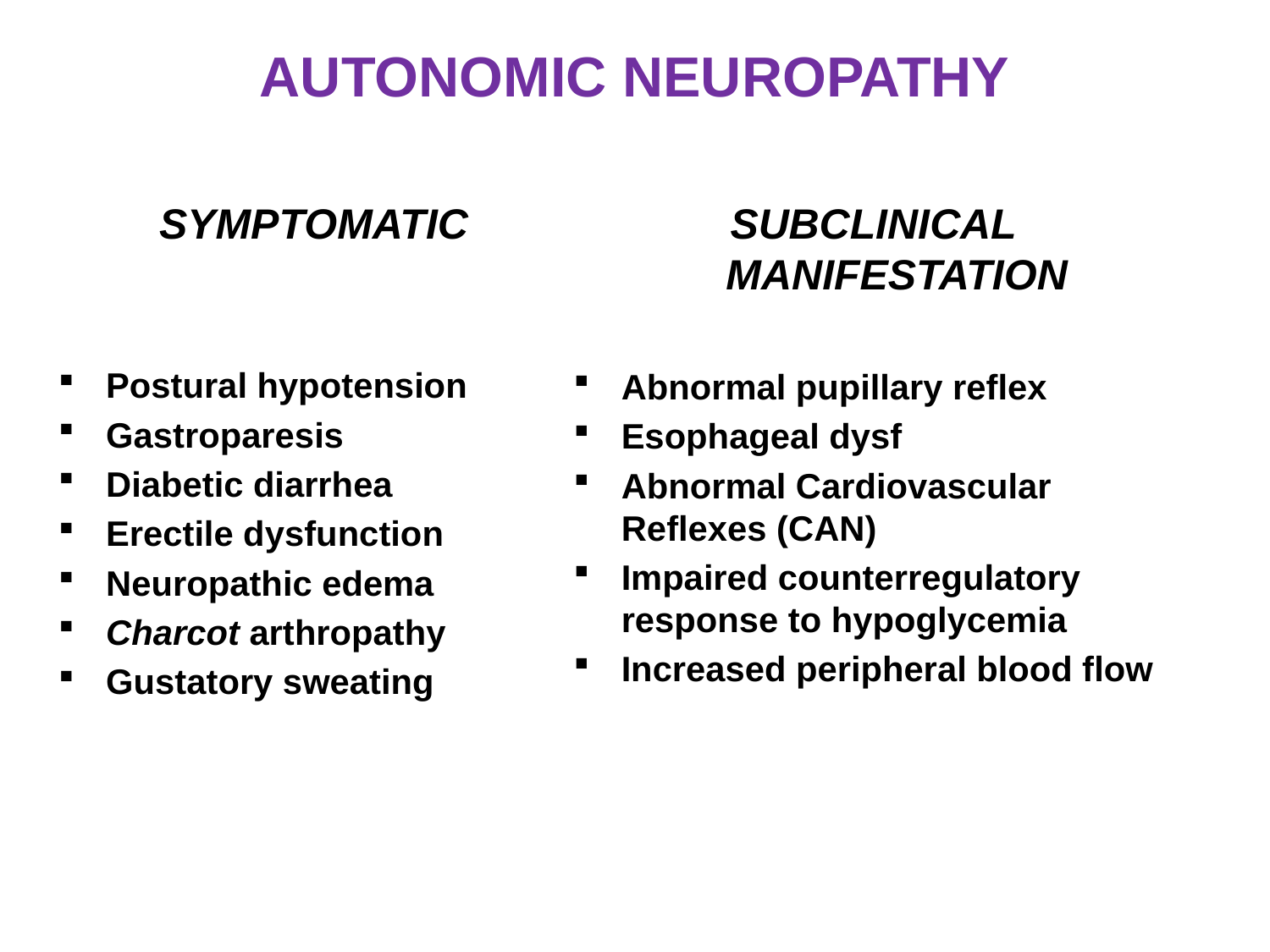

# AUTONOMIC NEUROPATHY
SYMPTOMATIC

Postural hypotension
Gastroparesis
Diabetic diarrhea
Erectile dysfunction
Neuropathic edema
Charcot arthropathy
Gustatory sweating
SUBCLINICAL MANIFESTATION

Abnormal pupillary reflex
Esophageal dysf
Abnormal Cardiovascular Reflexes (CAN)
Impaired counterregulatory response to hypoglycemia
Increased peripheral blood flow